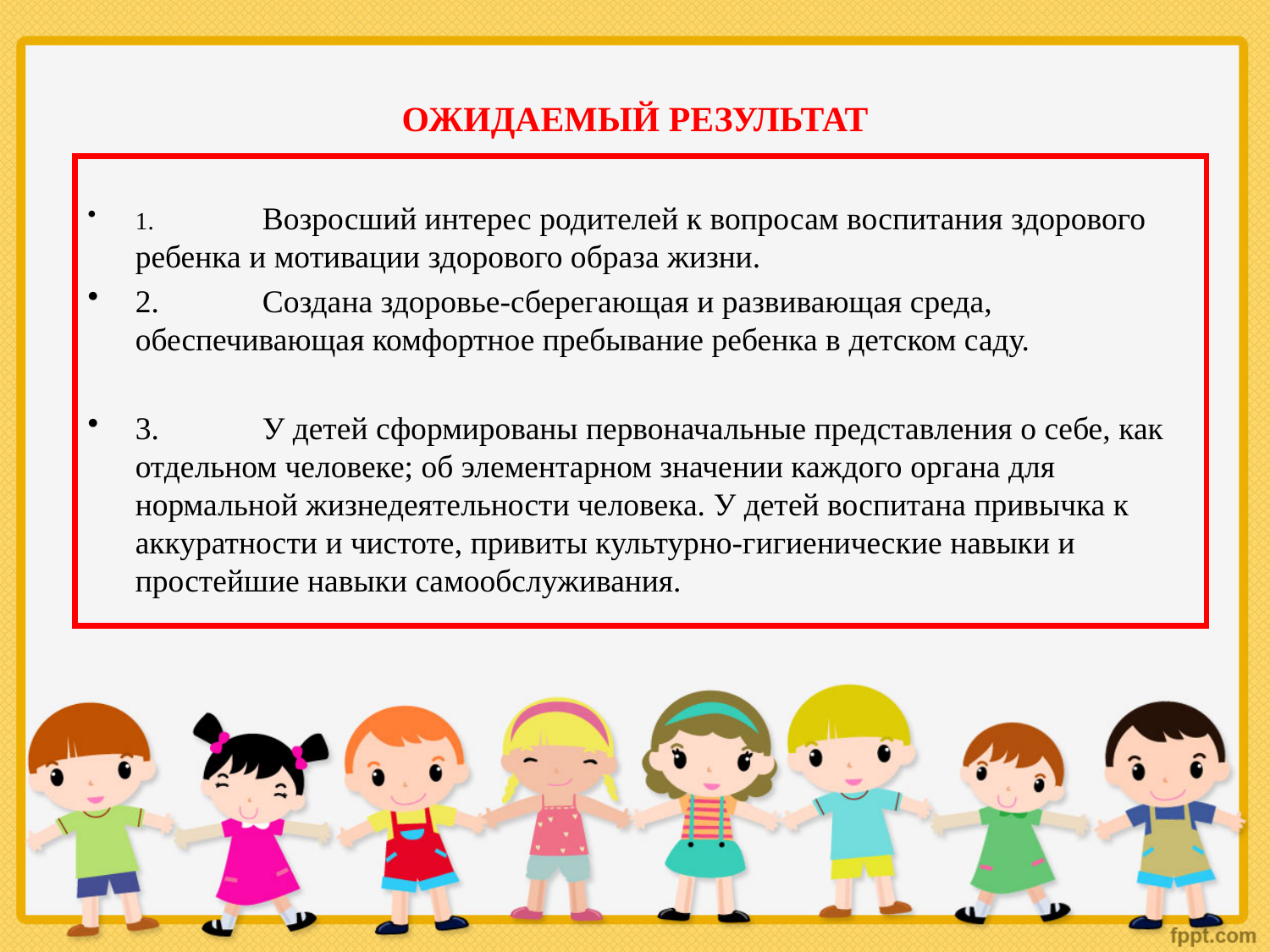

# ОЖИДАЕМЫЙ РЕЗУЛЬТАТ

1.	Возросший интерес родителей к вопросам воспитания здорового ребенка и мотивации здорового образа жизни.
2.	Создана здоровье-сберегающая и развивающая среда, обеспечивающая комфортное пребывание ребенка в детском саду.

3.	У детей сформированы первоначальные представления о себе, как отдельном человеке; об элементарном значении каждого органа для нормальной жизнедеятельности человека. У детей воспитана привычка к аккуратности и чистоте, привиты культурно-гигиенические навыки и простейшие навыки самообслуживания.